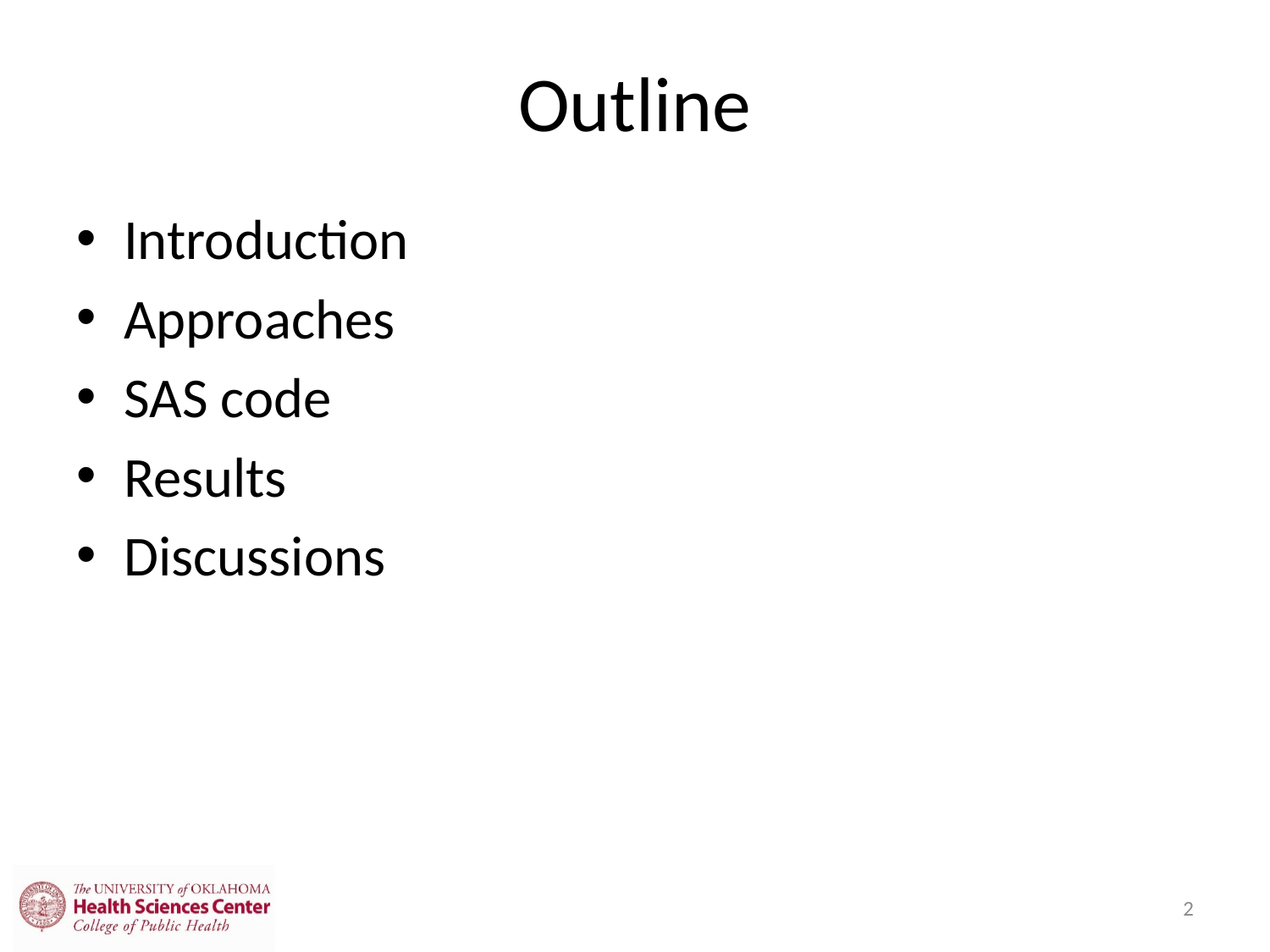

# Outline
Introduction
Approaches
SAS code
Results
Discussions
2